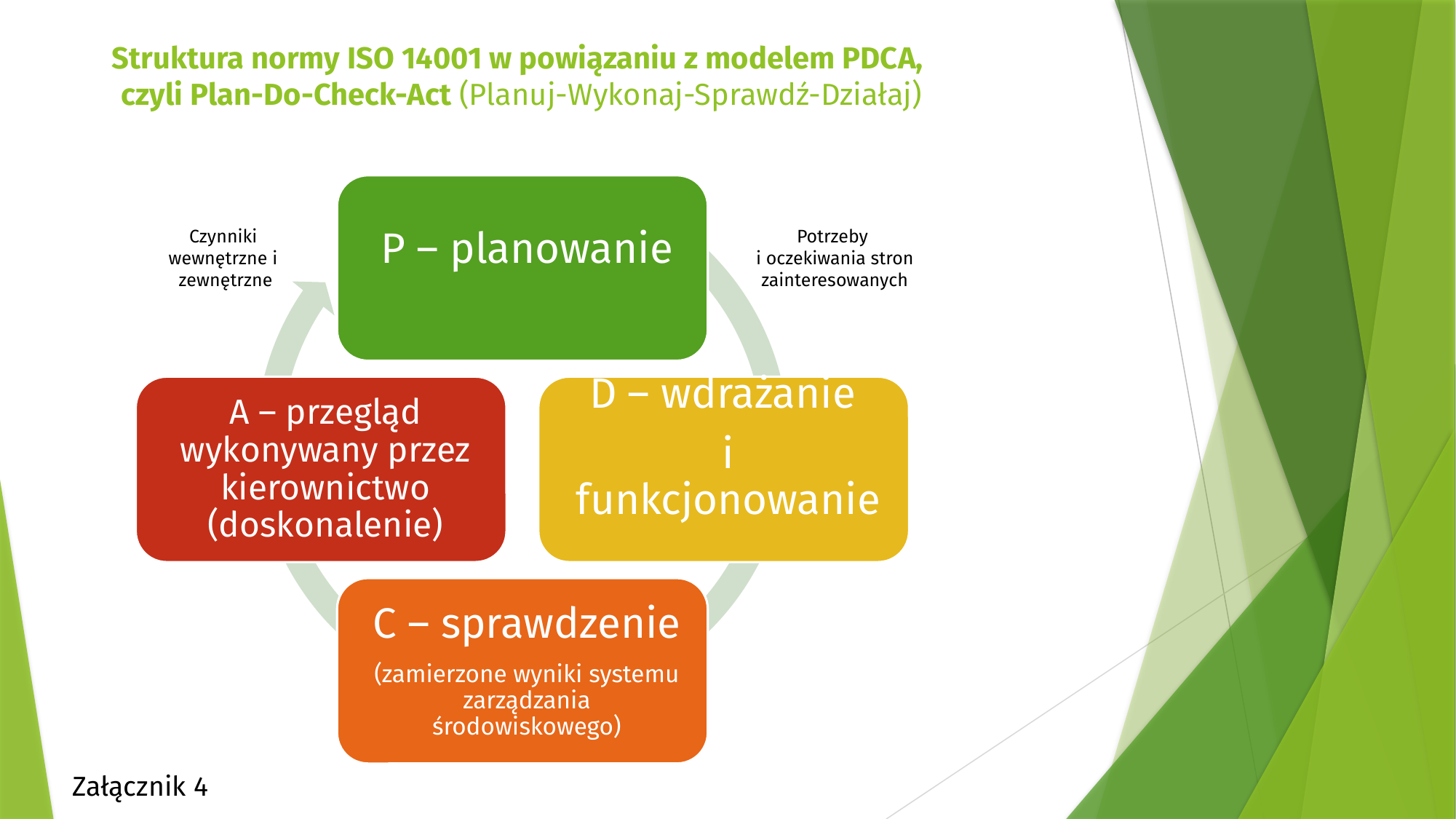

# Struktura normy ISO 14001 w powiązaniu z modelem PDCA, czyli Plan-Do-Check-Act (Planuj-Wykonaj-Sprawdź-Działaj)
P – planowanie

D – wdrażanie
i funkcjonowanie

C – sprawdzenie
(zamierzone wyniki systemu zarządzania środowiskowego)
A – przegląd wykonywany przez kierownictwo (doskonalenie)
Czynniki wewnętrzne i zewnętrzne
Potrzeby
i oczekiwania stron zainteresowanych
Załącznik 4